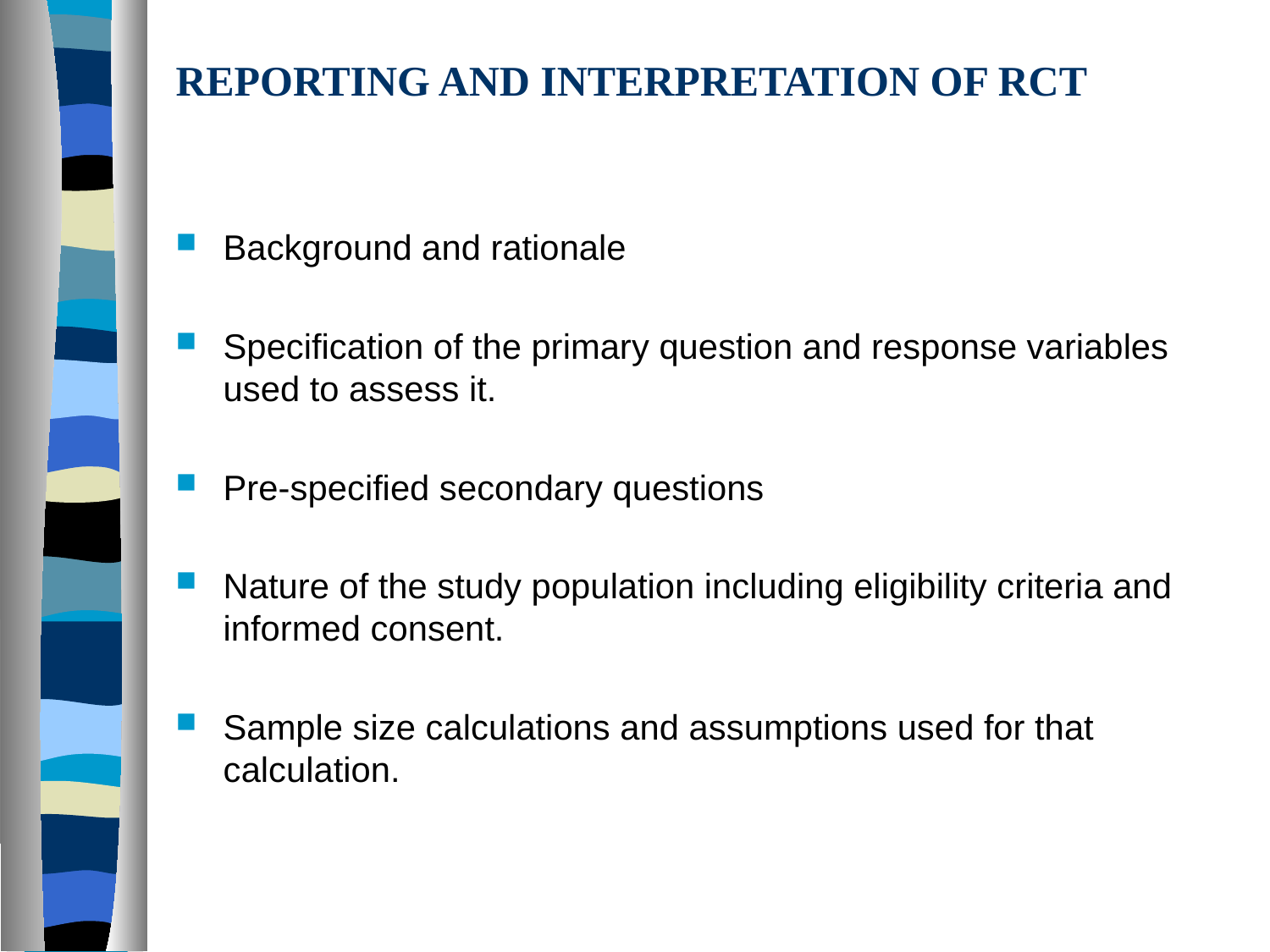

# REPORTING AND INTERPRETATION OF RCT

Background and rationale

Specification of the primary question and response variables used to assess it.

Pre-specified secondary questions

Nature of the study population including eligibility criteria and informed consent.

Sample size calculations and assumptions used for that calculation.